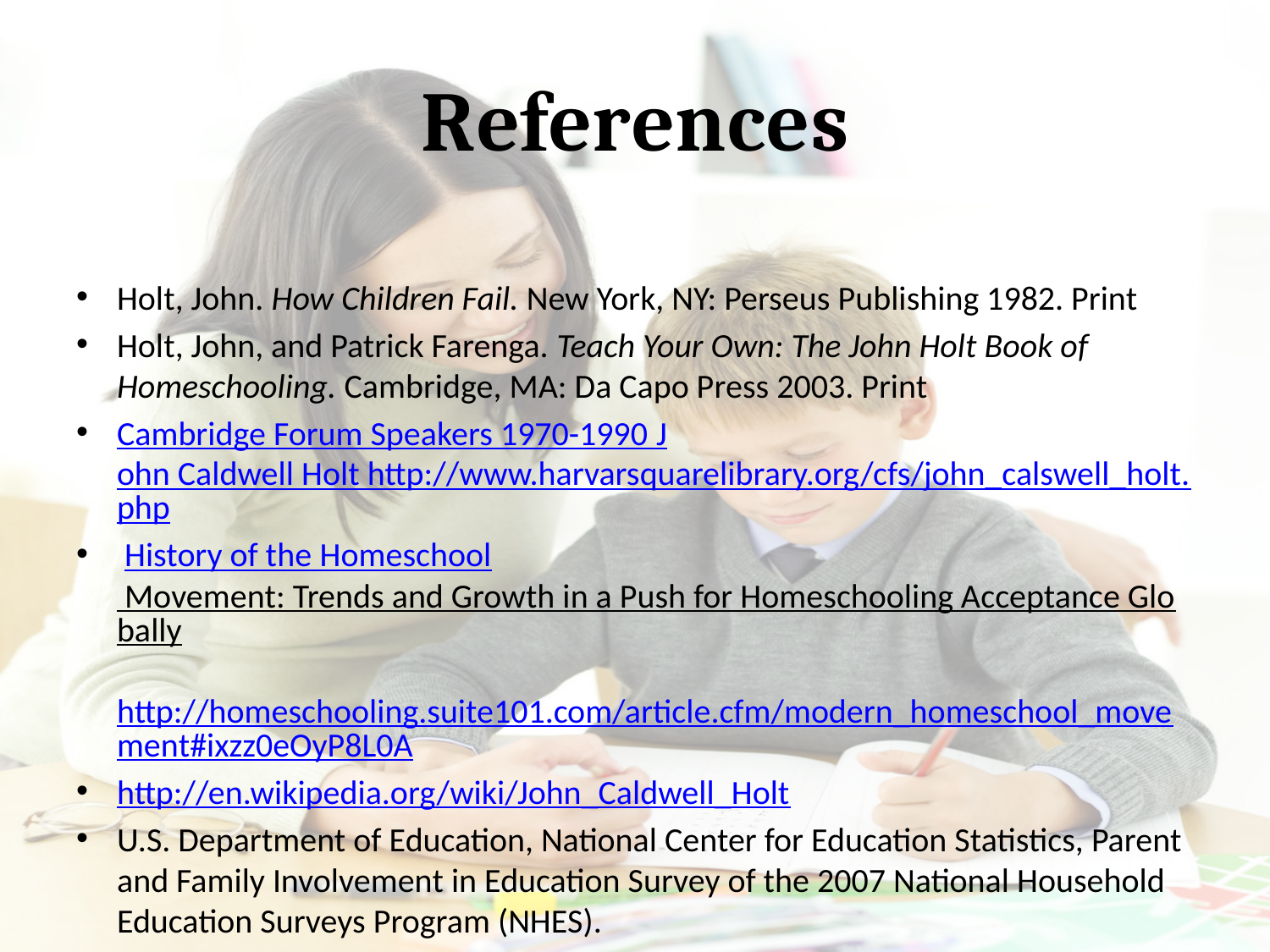

# References

Holt, John. How Children Fail. New York, NY: Perseus Publishing 1982. Print
Holt, John, and Patrick Farenga. Teach Your Own: The John Holt Book of Homeschooling. Cambridge, MA: Da Capo Press 2003. Print
Cambridge Forum Speakers 1970-1990 John Caldwell Holt http://www.harvarsquarelibrary.org/cfs/john_calswell_holt.php
 History of the Homeschool Movement: Trends and Growth in a Push for Homeschooling Acceptance Globally http://homeschooling.suite101.com/article.cfm/modern_homeschool_movement#ixzz0eOyP8L0A
http://en.wikipedia.org/wiki/John_Caldwell_Holt
U.S. Department of Education, National Center for Education Statistics, Parent and Family Involvement in Education Survey of the 2007 National Household Education Surveys Program (NHES).